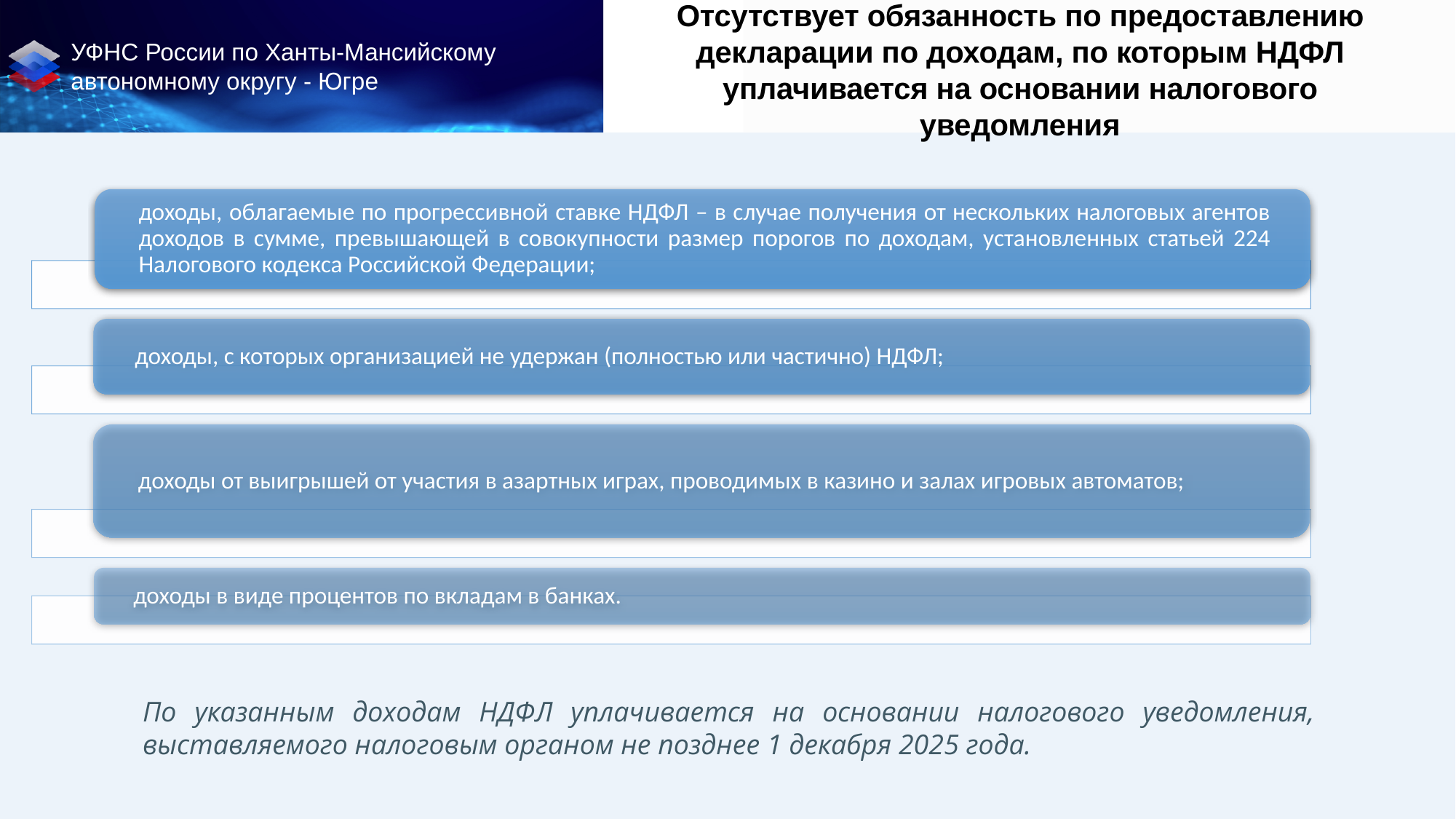

Отсутствует обязанность по предоставлению декларации по доходам, по которым НДФЛ уплачивается на основании налогового уведомления
доходы, облагаемые по прогрессивной ставке НДФЛ – в случае получения от нескольких налоговых агентов доходов в сумме, превышающей в совокупности размер порогов по доходам, установленных статьей 224 Налогового кодекса Российской Федерации;
доходы, с которых организацией не удержан (полностью или частично) НДФЛ;
доходы от выигрышей от участия в азартных играх, проводимых в казино и залах игровых автоматов;
доходы в виде процентов по вкладам в банках.
По указанным доходам НДФЛ уплачивается на основании налогового уведомления, выставляемого налоговым органом не позднее 1 декабря 2025 года.